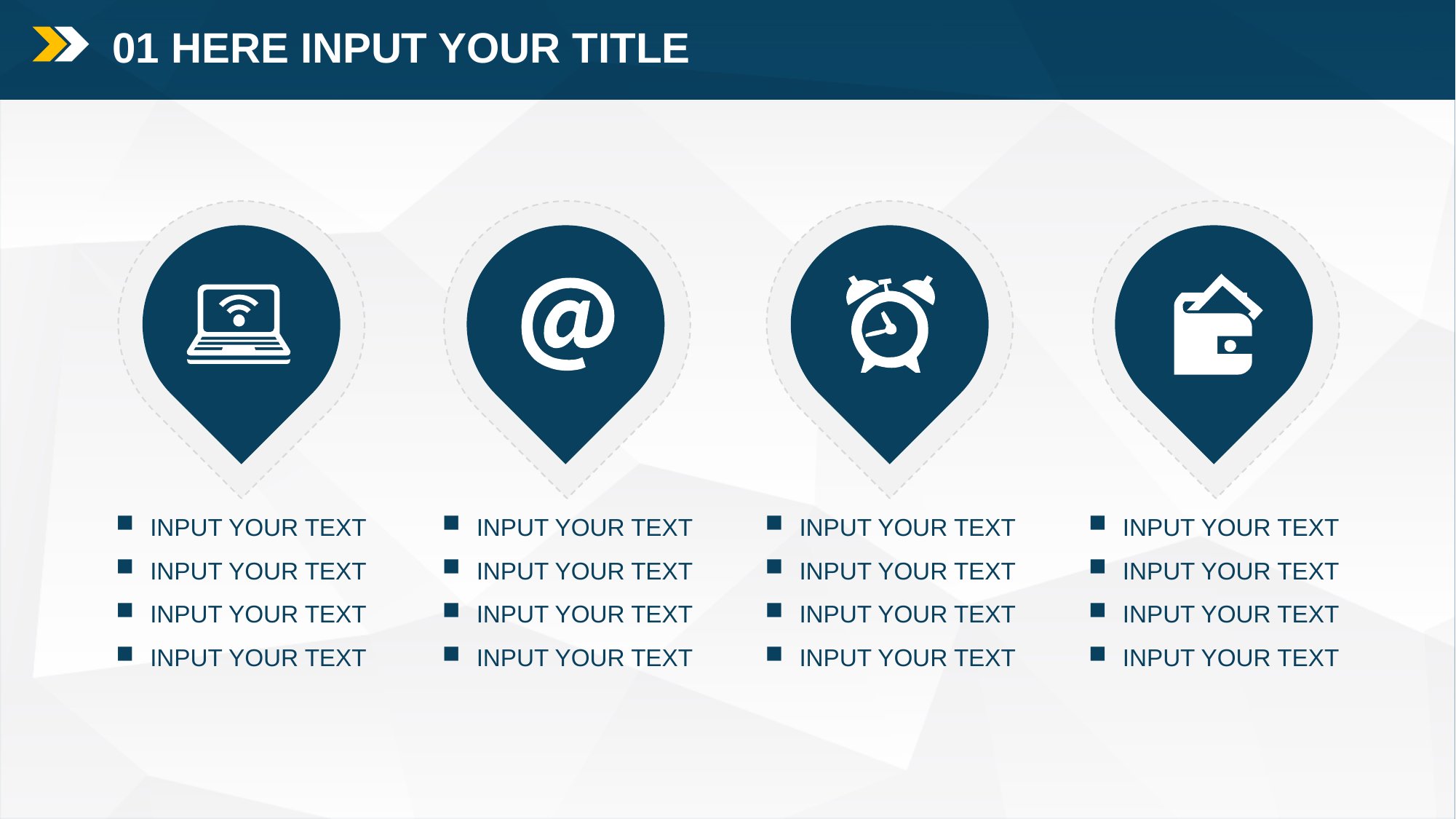

01 HERE INPUT YOUR TITLE

INPUT YOUR TEXT
INPUT YOUR TEXT
INPUT YOUR TEXT
INPUT YOUR TEXT
INPUT YOUR TEXT
INPUT YOUR TEXT
INPUT YOUR TEXT
INPUT YOUR TEXT
INPUT YOUR TEXT
INPUT YOUR TEXT
INPUT YOUR TEXT
INPUT YOUR TEXT
INPUT YOUR TEXT
INPUT YOUR TEXT
INPUT YOUR TEXT
INPUT YOUR TEXT